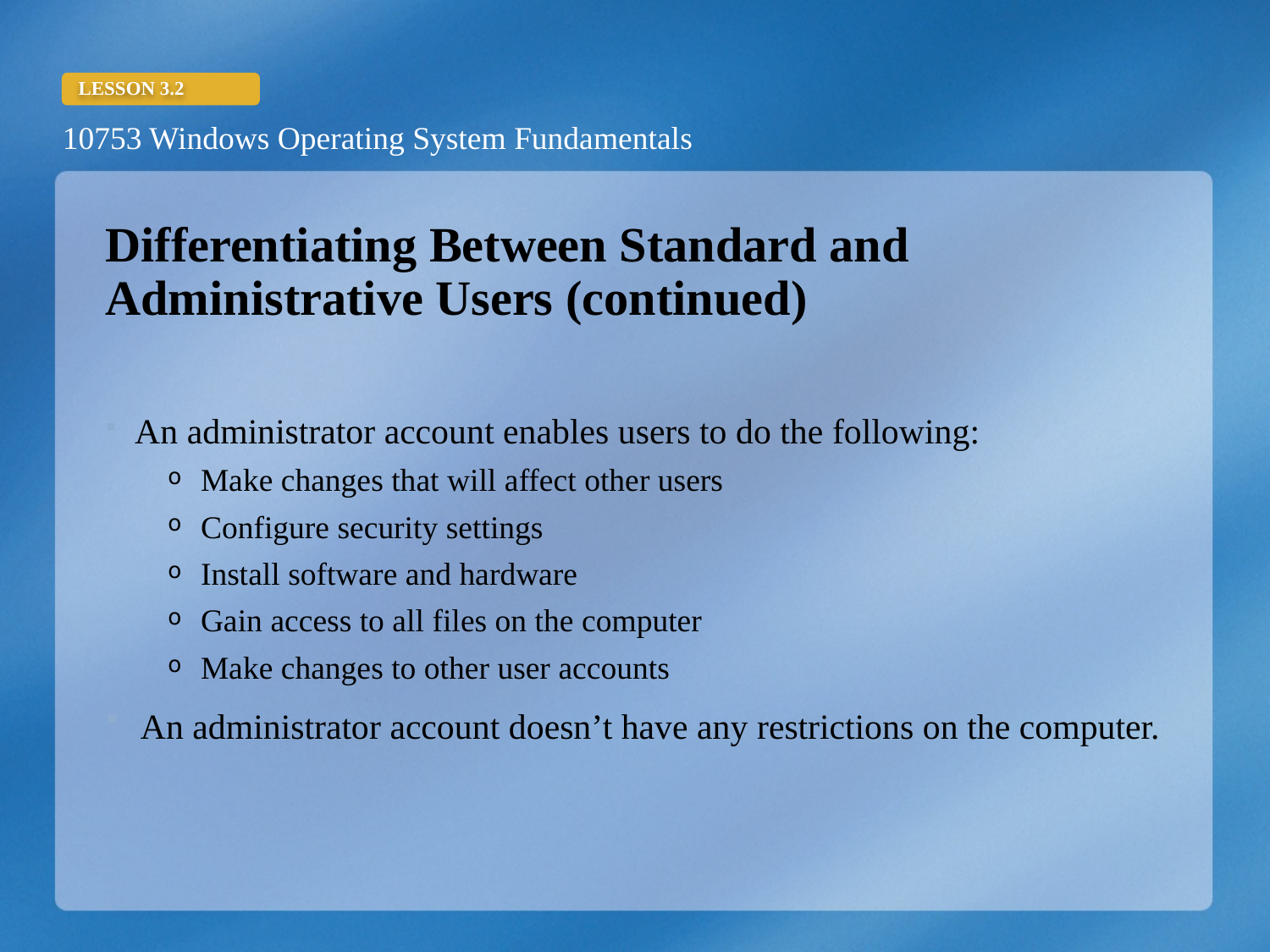

Differentiating Between Standard and Administrative Users (continued)

  An administrator account enables users to do the following:
Make changes that will affect other users
Configure security settings
Install software and hardware
Gain access to all files on the computer
Make changes to other user accounts
  An administrator account doesn’t have any restrictions on the computer.